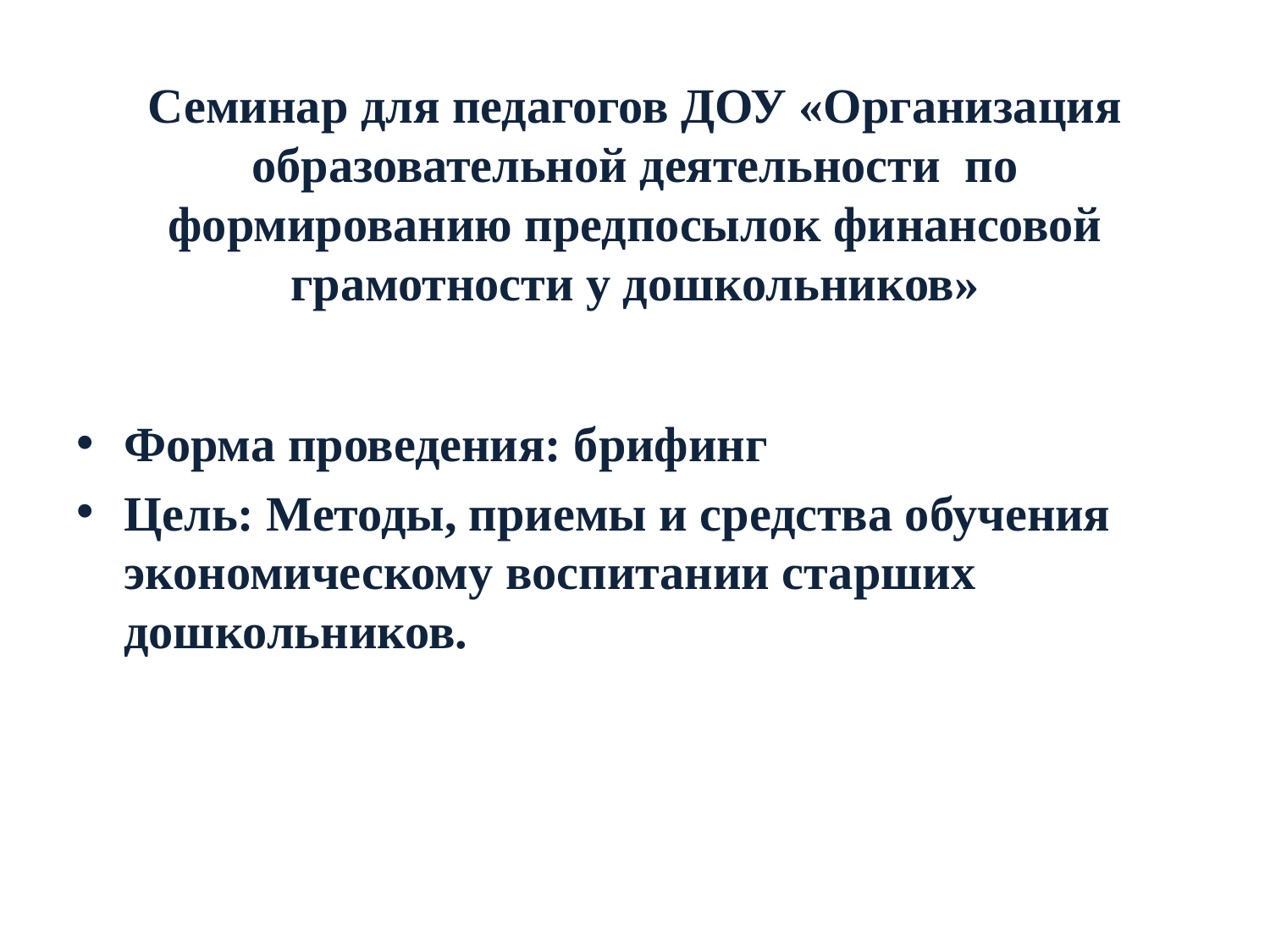

# Семинар для педагогов ДОУ «Организация образовательной деятельности  по формированию предпосылок финансовой грамотности у дошкольников»
Форма проведения: брифинг
Цель: Методы, приемы и средства обучения экономическому воспитании старших дошкольников.